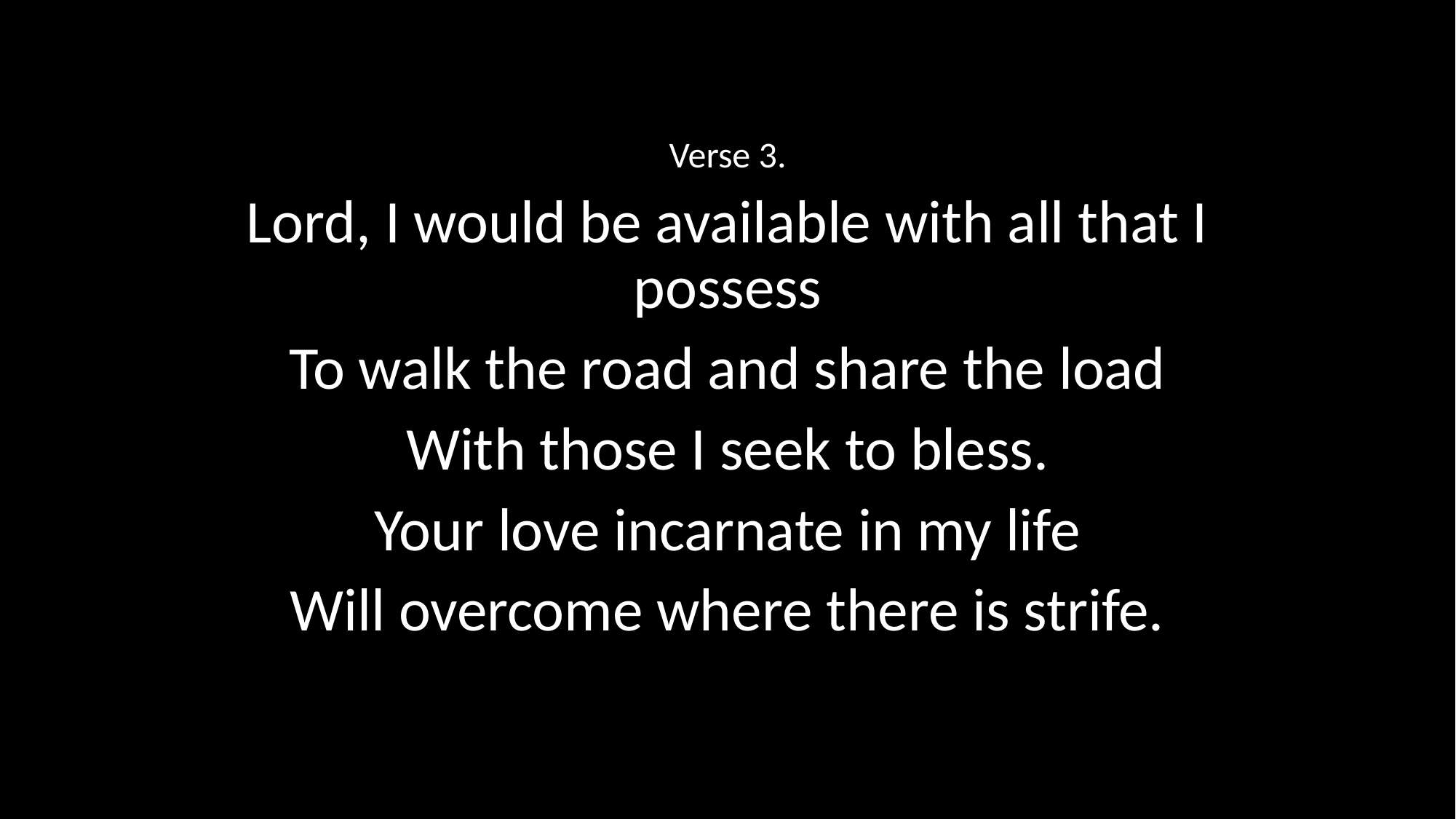

Verse 3.
Lord, I would be available with all that I possess
To walk the road and share the load
With those I seek to bless.
Your love incarnate in my life
Will overcome where there is strife.